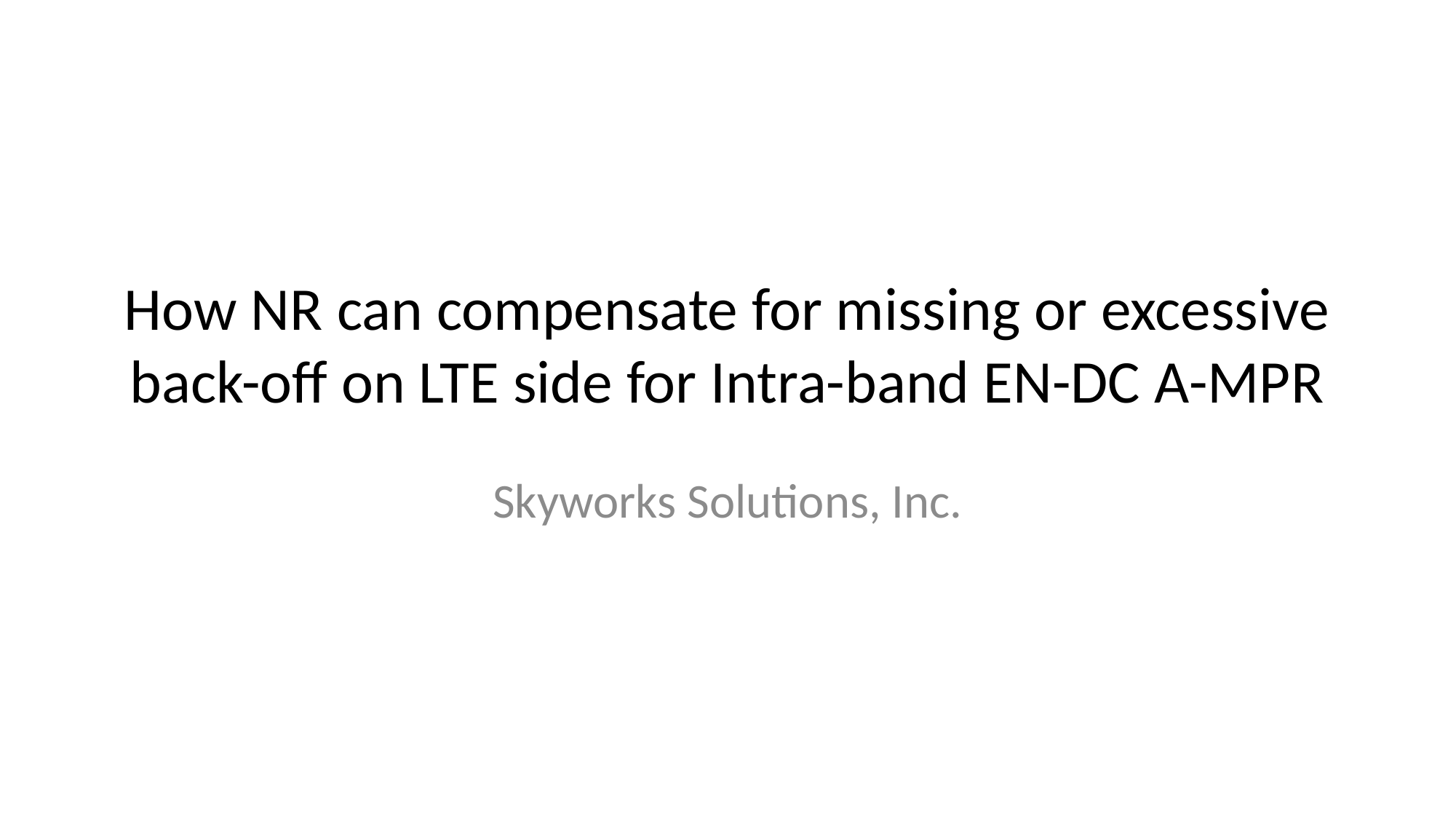

# How NR can compensate for missing or excessive back-off on LTE side for Intra-band EN-DC A-MPR
Skyworks Solutions, Inc.